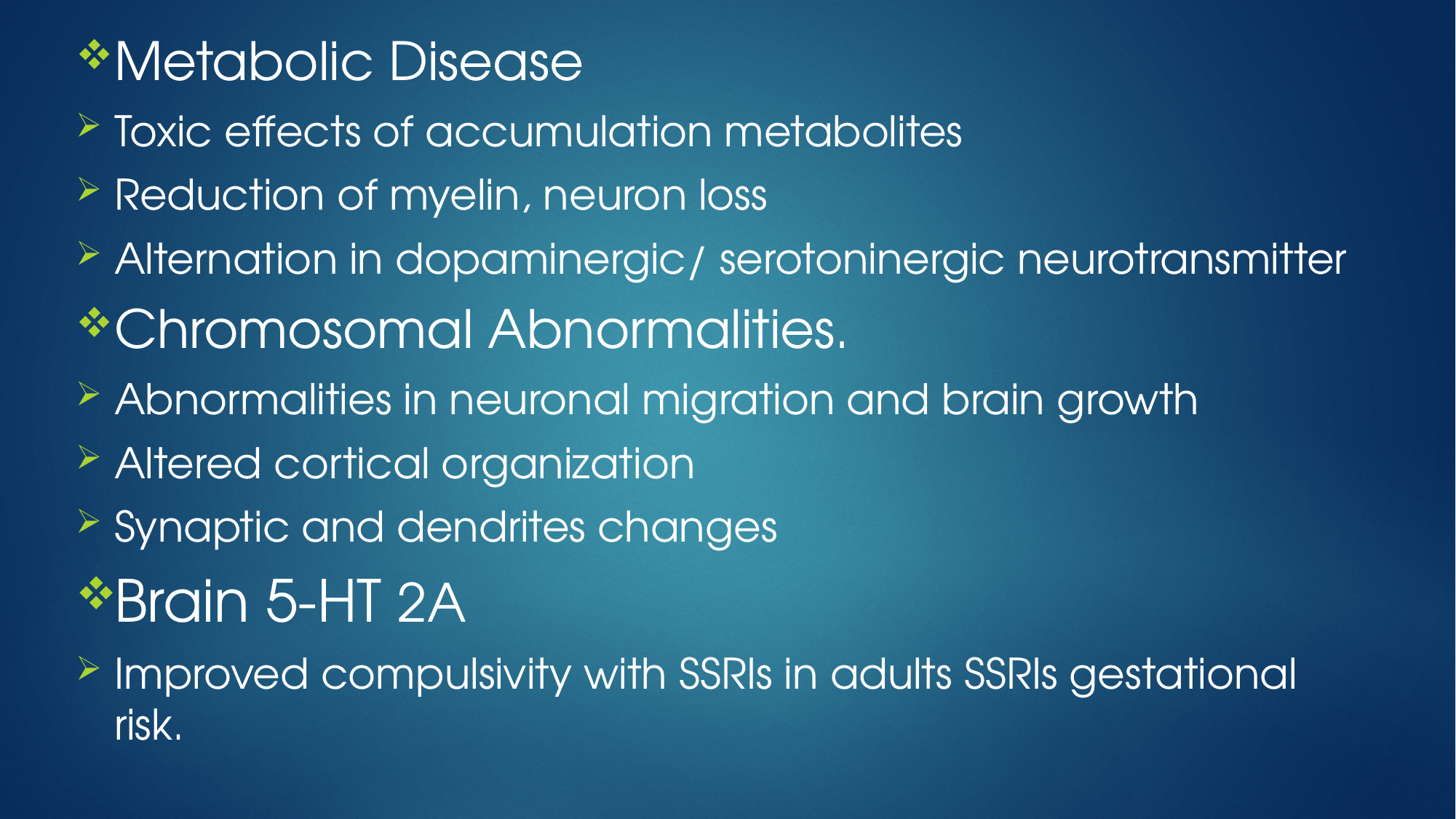

Metabolic Disease
Toxic effects of accumulation metabolites
Reduction of myelin, neuron loss
Alternation in dopaminergic/ serotoninergic neurotransmitter
Chromosomal Abnormalities.
Abnormalities in neuronal migration and brain growth
Altered cortical organization
Synaptic and dendrites changes
Brain 5-HT 2A
Improved compulsivity with SSRIs in adults SSRIs gestational risk.